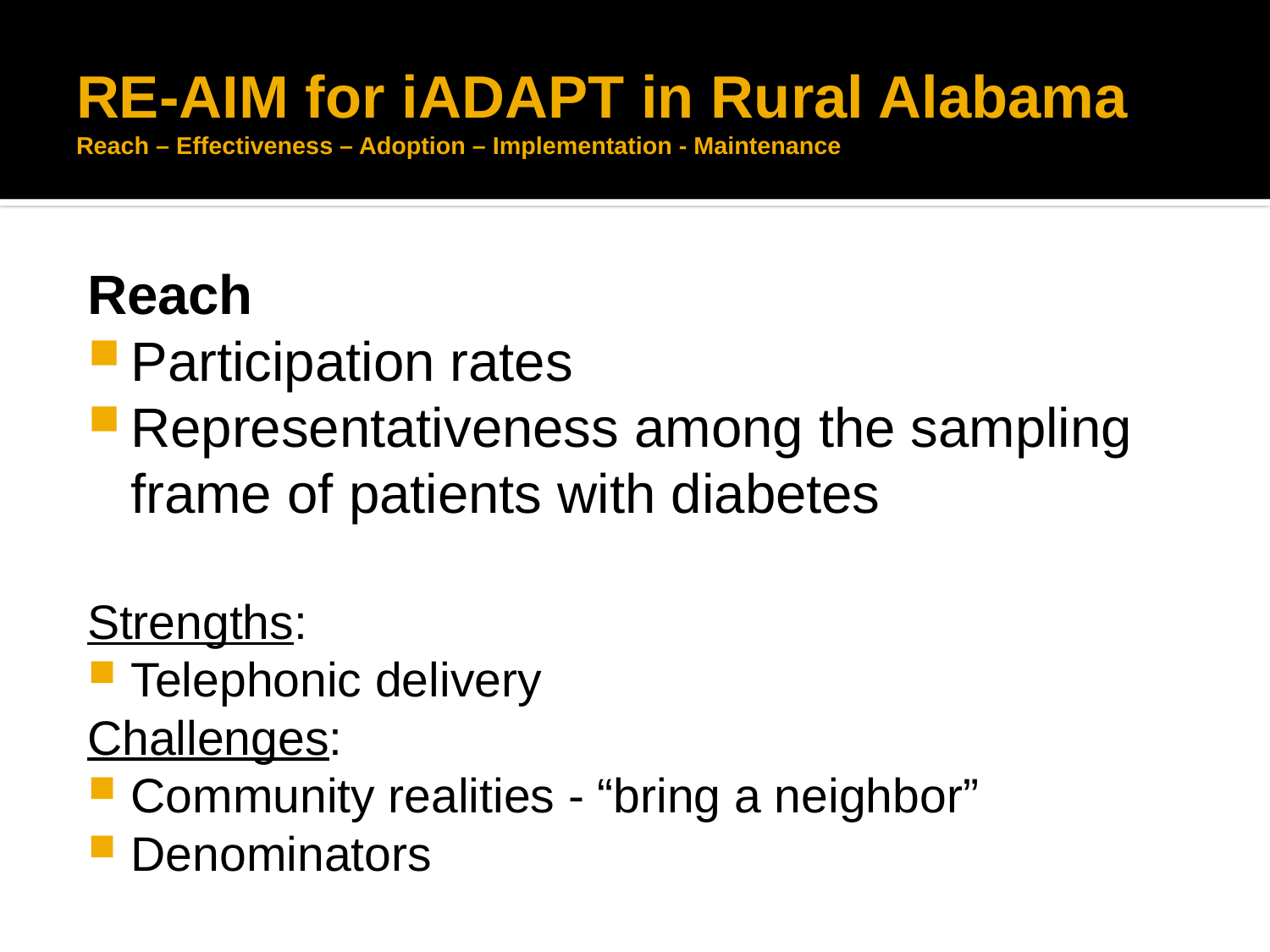

# RE-AIM for iADAPT in Rural Alabama Reach – Effectiveness – Adoption – Implementation - Maintenance
Reach
Participation rates
Representativeness among the sampling frame of patients with diabetes

Strengths:
Telephonic delivery
Challenges:
Community realities - “bring a neighbor”
Denominators